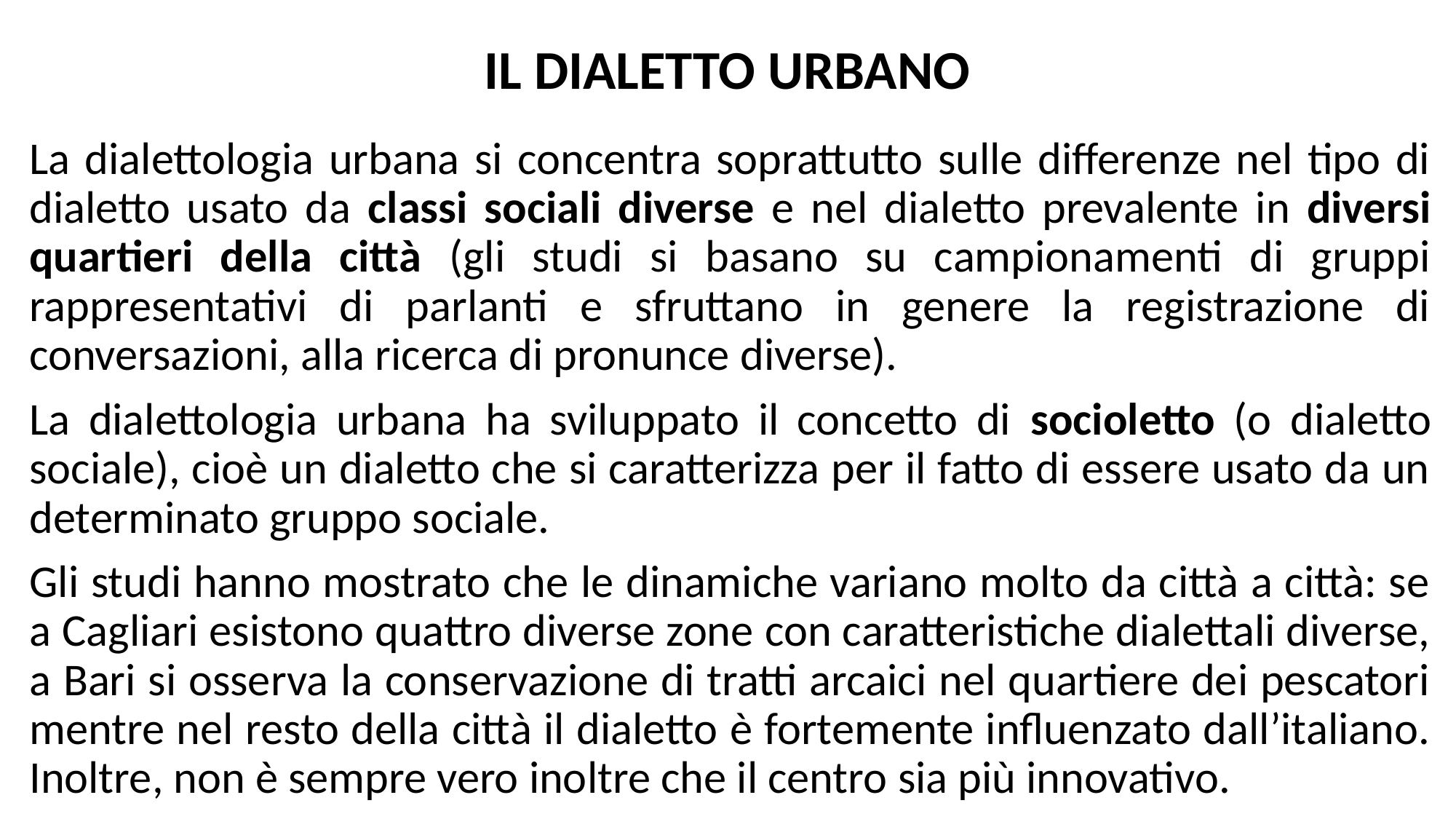

# IL DIALETTO URBANO
La dialettologia urbana si concentra soprattutto sulle differenze nel tipo di dialetto usato da classi sociali diverse e nel dialetto prevalente in diversi quartieri della città (gli studi si basano su campionamenti di gruppi rappresentativi di parlanti e sfruttano in genere la registrazione di conversazioni, alla ricerca di pronunce diverse).
La dialettologia urbana ha sviluppato il concetto di socioletto (o dialetto sociale), cioè un dialetto che si caratterizza per il fatto di essere usato da un determinato gruppo sociale.
Gli studi hanno mostrato che le dinamiche variano molto da città a città: se a Cagliari esistono quattro diverse zone con caratteristiche dialettali diverse, a Bari si osserva la conservazione di tratti arcaici nel quartiere dei pescatori mentre nel resto della città il dialetto è fortemente influenzato dall’italiano. Inoltre, non è sempre vero inoltre che il centro sia più innovativo.